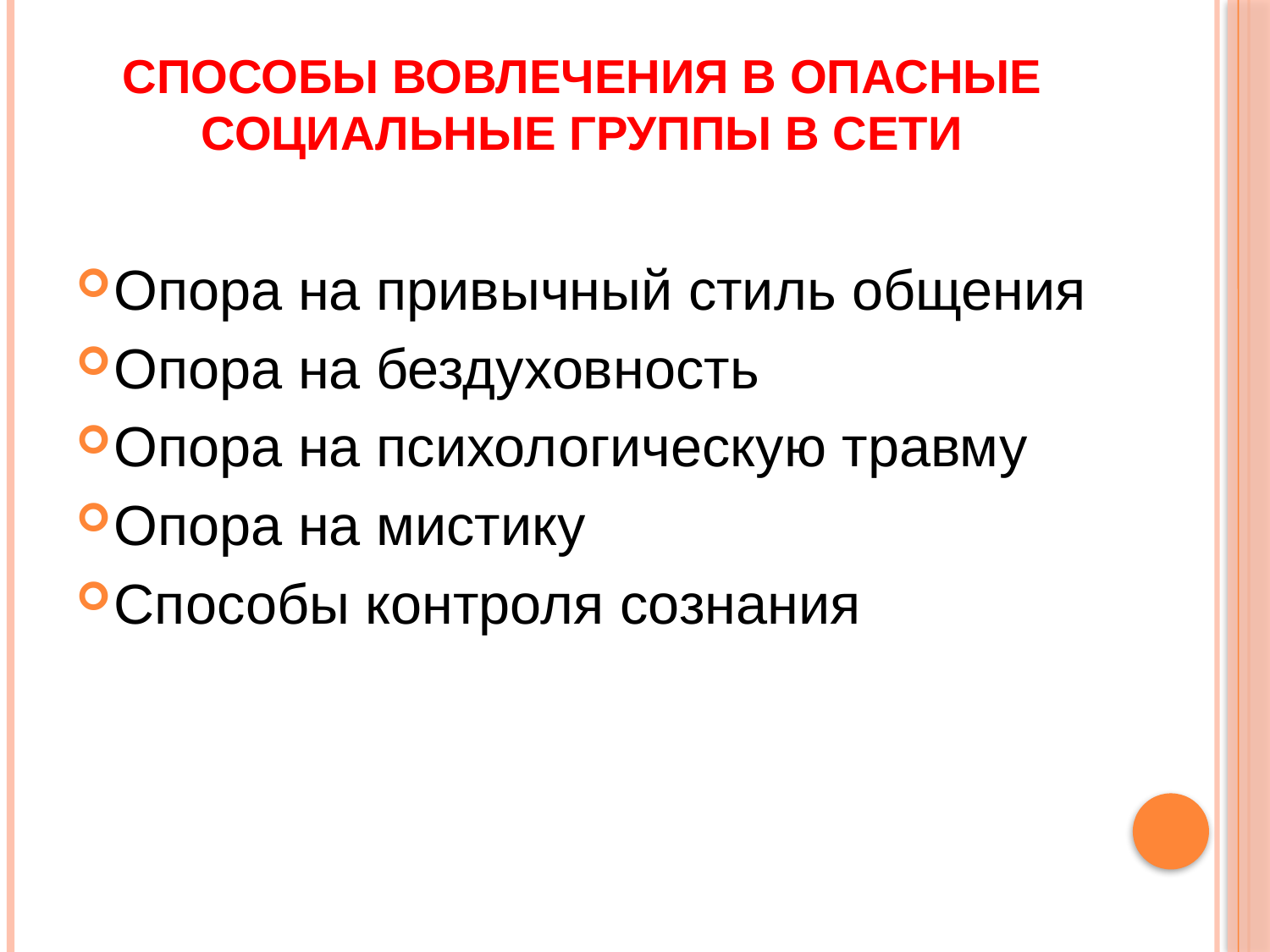

# Способы вовлечения в опасные социальные группы в сети

Опора на привычный стиль общения
Опора на бездуховность
Опора на психологическую травму
Опора на мистику
Способы контроля сознания